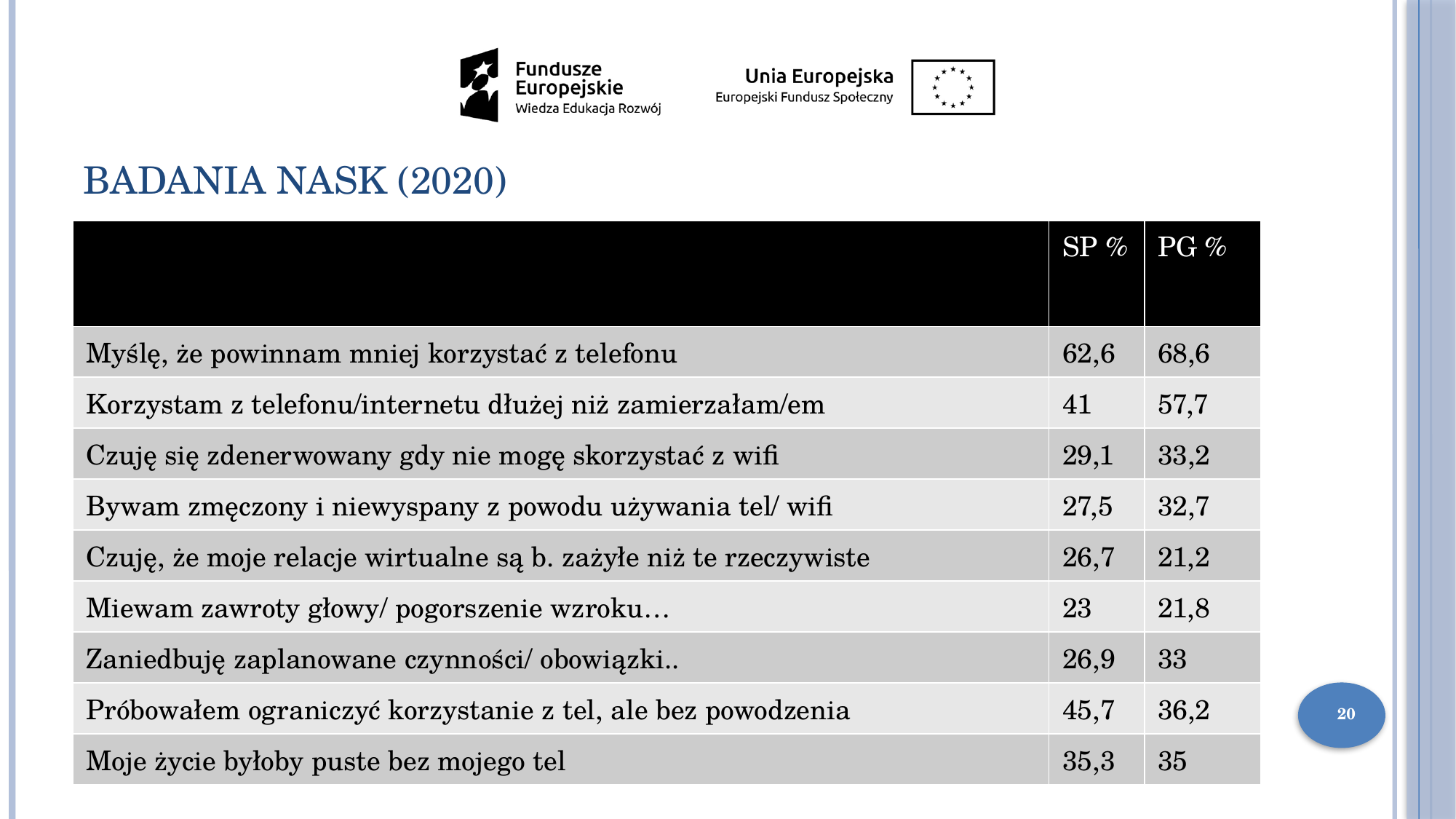

BADANIA NASK (2020)
|  | SP % | PG % |
| --- | --- | --- |
| Myślę, że powinnam mniej korzystać z telefonu | 62,6 | 68,6 |
| Korzystam z telefonu/internetu dłużej niż zamierzałam/em | 41 | 57,7 |
| Czuję się zdenerwowany gdy nie mogę skorzystać z wifi | 29,1 | 33,2 |
| Bywam zmęczony i niewyspany z powodu używania tel/ wifi | 27,5 | 32,7 |
| Czuję, że moje relacje wirtualne są b. zażyłe niż te rzeczywiste | 26,7 | 21,2 |
| Miewam zawroty głowy/ pogorszenie wzroku… | 23 | 21,8 |
| Zaniedbuję zaplanowane czynności/ obowiązki.. | 26,9 | 33 |
| Próbowałem ograniczyć korzystanie z tel, ale bez powodzenia | 45,7 | 36,2 |
| Moje życie byłoby puste bez mojego tel | 35,3 | 35 |
20